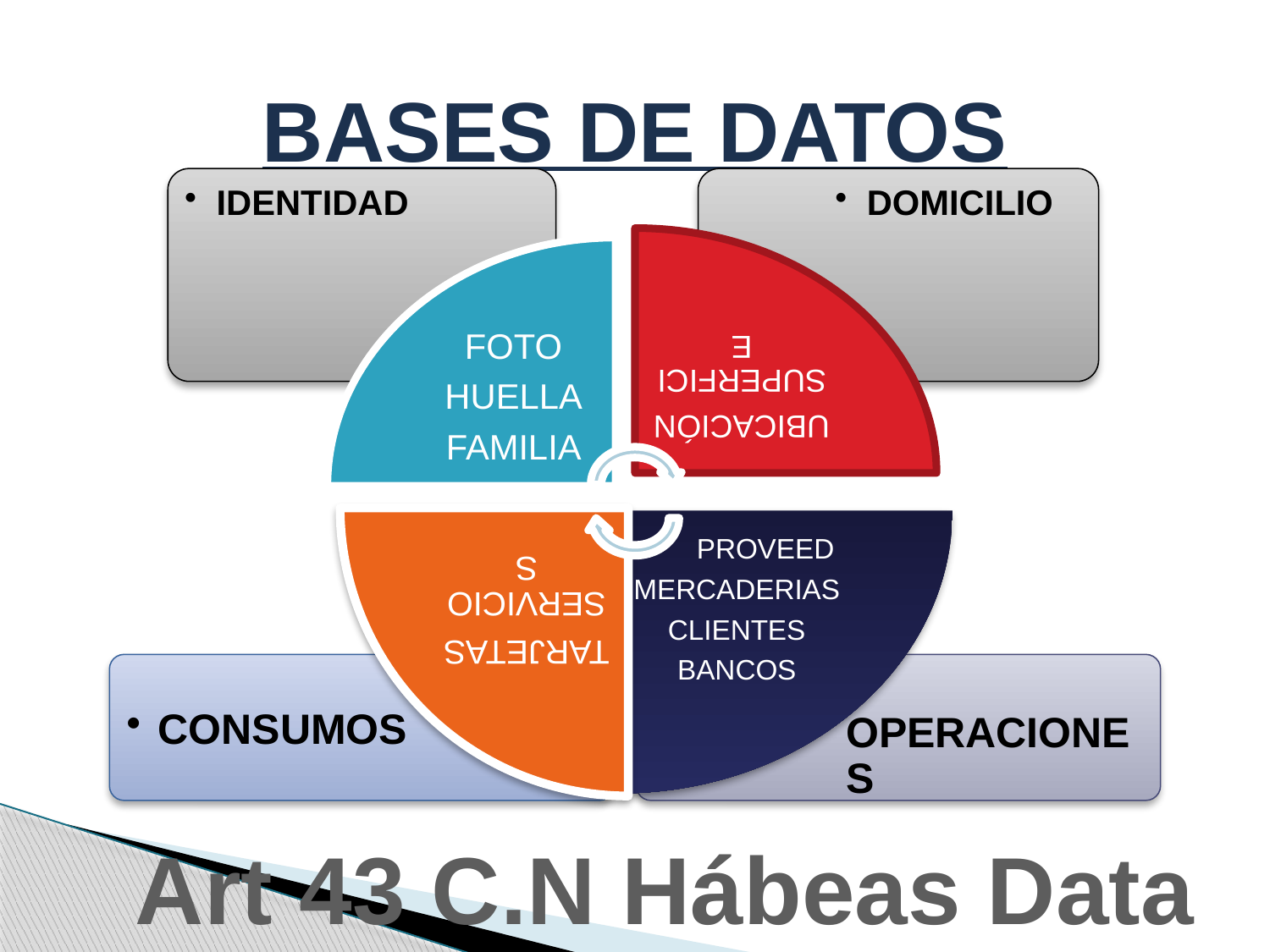

# BASES DE DATOS
OPERACIONES
CONSUMOS
DOMICILIO
IDENTIDAD
FOTO
HUELLA
FAMILIA
UBICACIÓN
SUPERFICIE
         PROVEED
MERCADERIAS
CLIENTES
BANCOS
TARJETAS
SERVICIOS
Art 43 C.N Hábeas Data